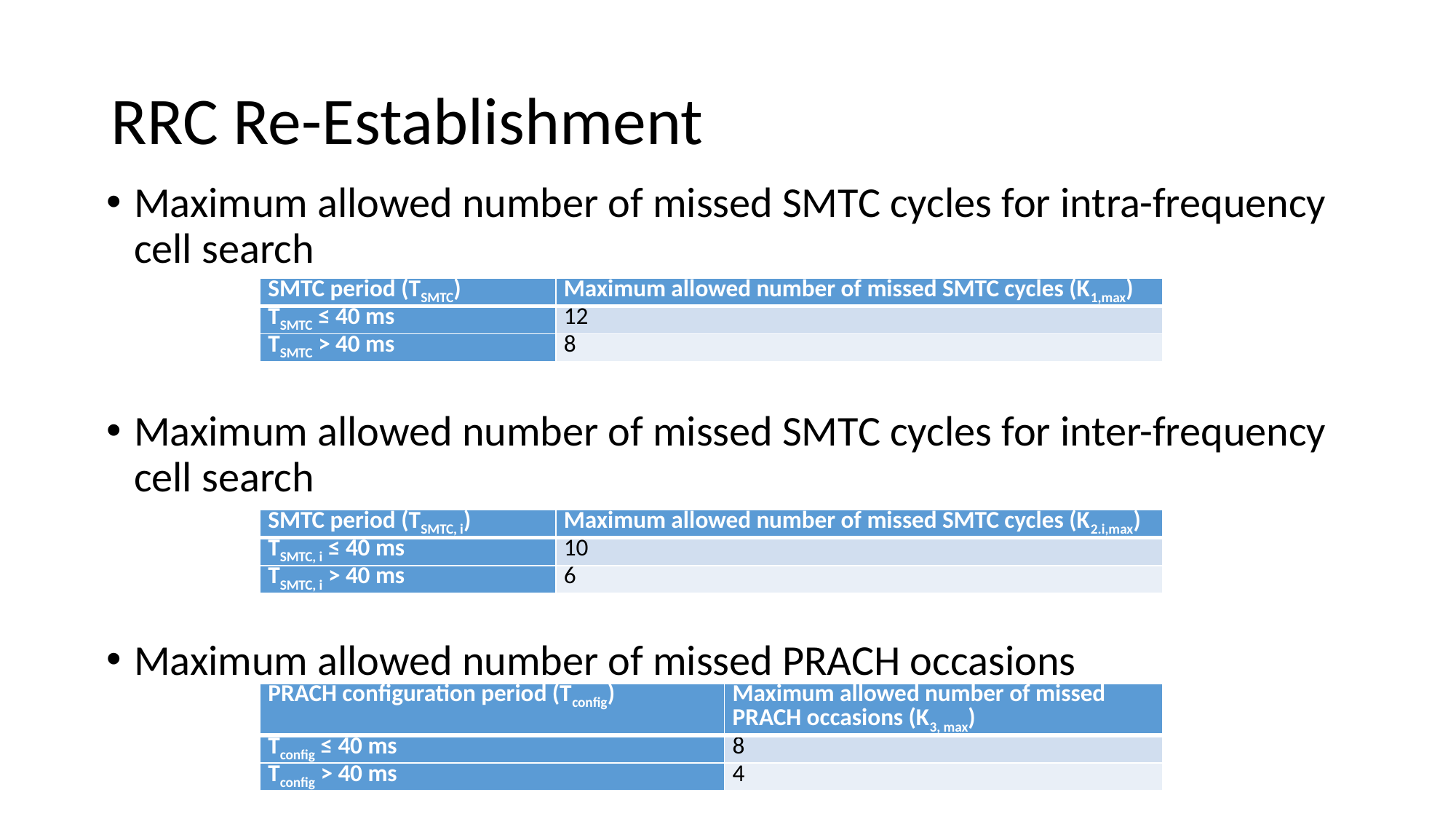

# RRC Re-Establishment
Maximum allowed number of missed SMTC cycles for intra-frequency cell search

Maximum allowed number of missed SMTC cycles for inter-frequency cell search

Maximum allowed number of missed PRACH occasions
| SMTC period (TSMTC) | Maximum allowed number of missed SMTC cycles (K1,max) |
| --- | --- |
| TSMTC ≤ 40 ms | 12 |
| TSMTC > 40 ms | 8 |
| SMTC period (TSMTC, i) | Maximum allowed number of missed SMTC cycles (K2.i,max) |
| --- | --- |
| TSMTC, i ≤ 40 ms | 10 |
| TSMTC, i > 40 ms | 6 |
| PRACH configuration period (Tconfig) | Maximum allowed number of missed PRACH occasions (K3, max) |
| --- | --- |
| Tconfig ≤ 40 ms | 8 |
| Tconfig > 40 ms | 4 |